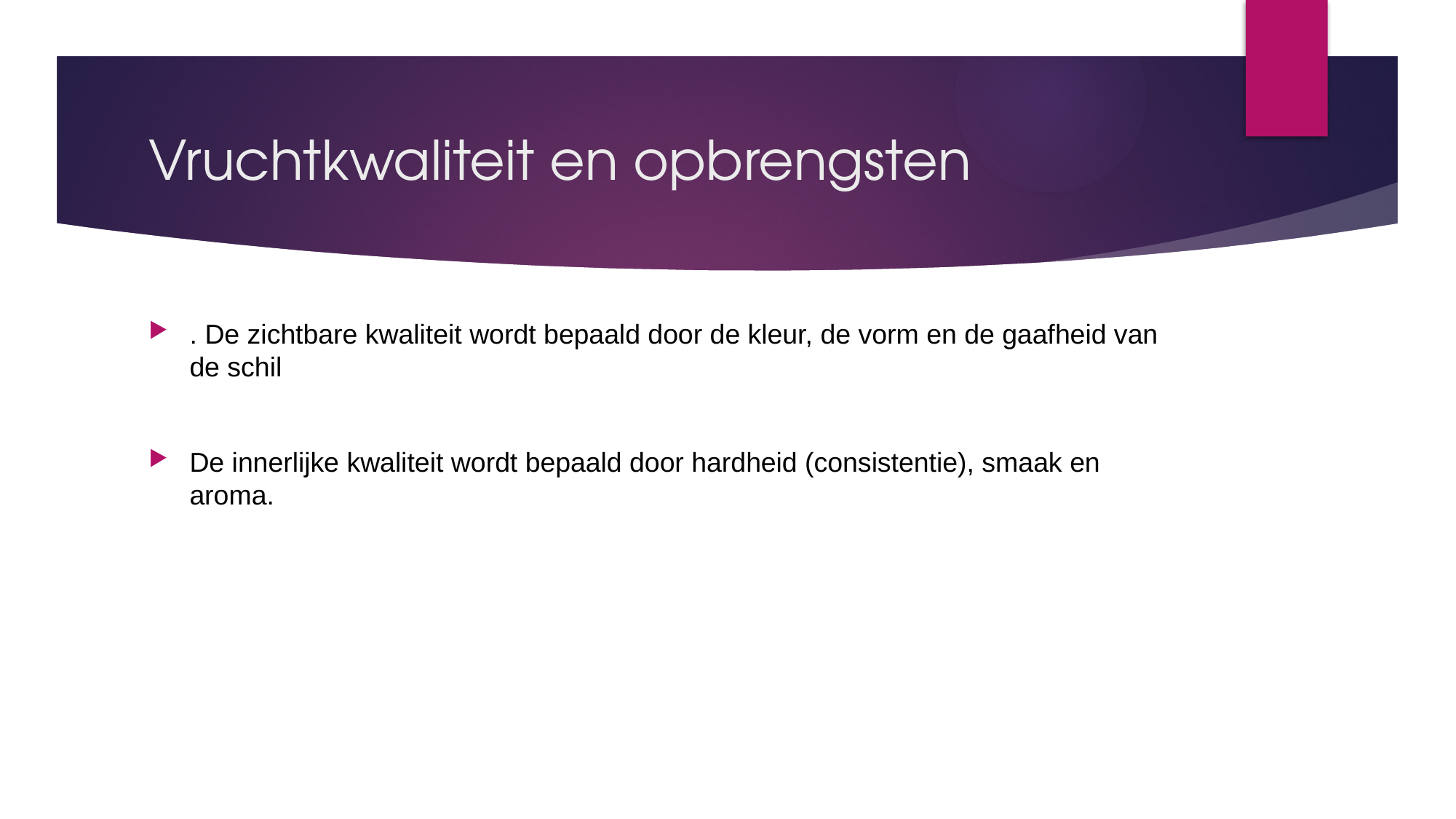

# Vruchtkwaliteit en opbrengsten
. De zichtbare kwaliteit wordt bepaald door de kleur, de vorm en de gaafheid van de schil

De innerlijke kwaliteit wordt bepaald door hardheid (consistentie), smaak en aroma.